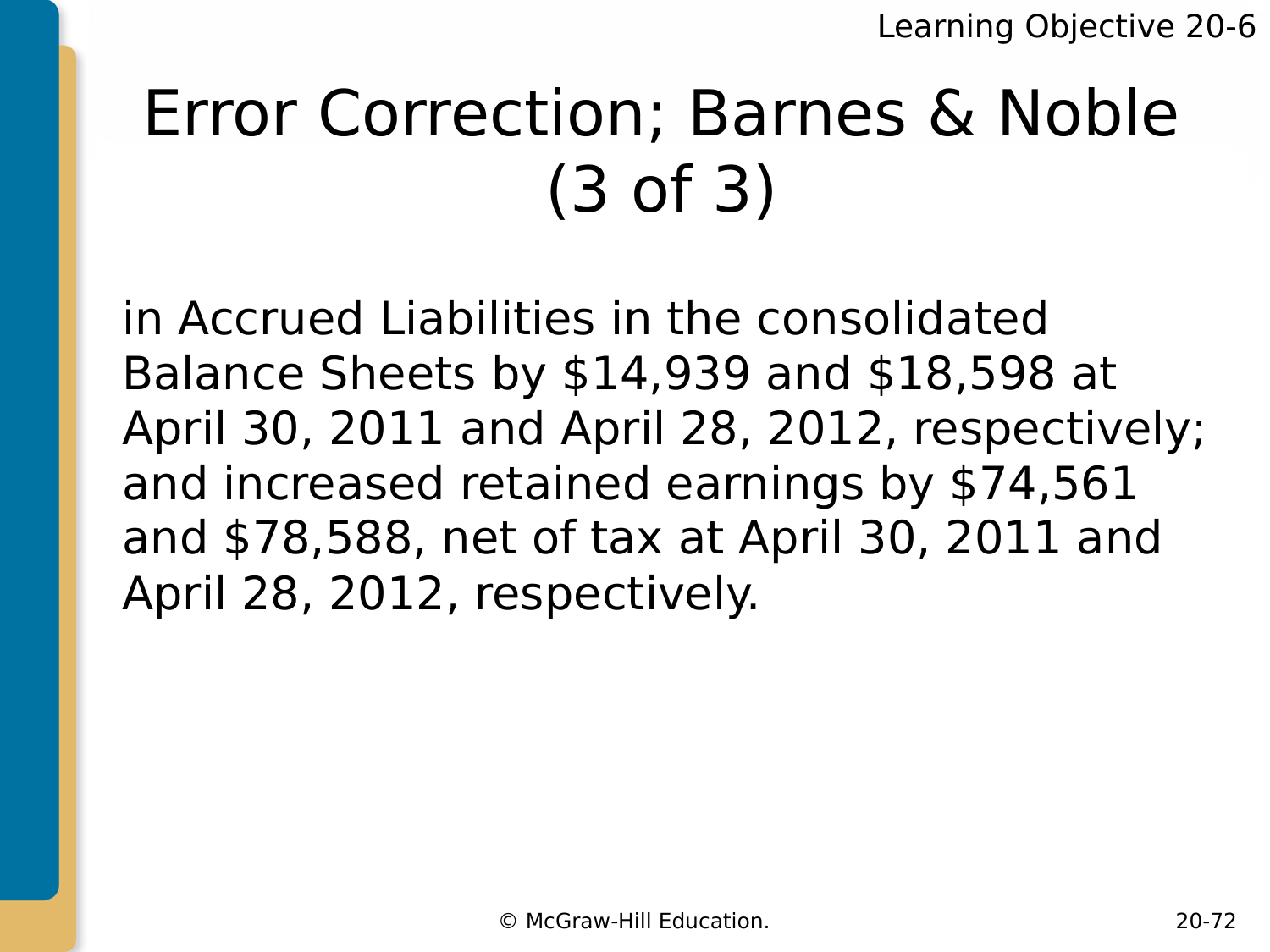

Learning Objective 20-6
# Error Correction; Barnes & Noble (3 of 3)
in Accrued Liabilities in the consolidated Balance Sheets by $14,939 and $18,598 at April 30, 2011 and April 28, 2012, respectively; and increased retained earnings by $74,561 and $78,588, net of tax at April 30, 2011 and April 28, 2012, respectively.